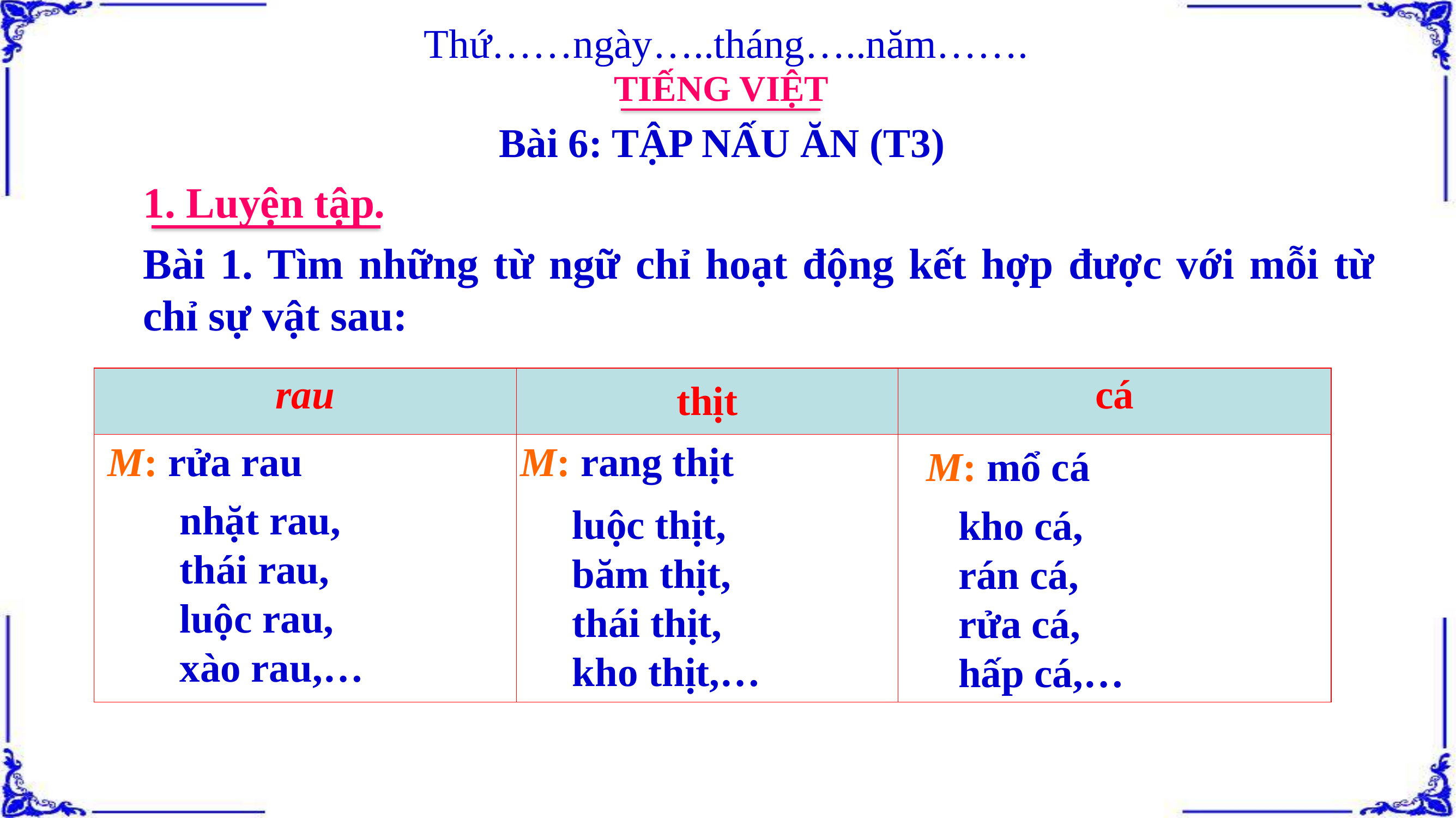

Thứ……ngày…..tháng…..năm…….
TIẾNG VIỆT
Bài 6: TẬP NẤU ĂN (T3)
1. Luyện tập.
Bài 1. Tìm những từ ngữ chỉ hoạt động kết hợp được với mỗi từ chỉ sự vật sau:
| rau | thịt | cá |
| --- | --- | --- |
|  |  |  |
M: rang thịt
M: rửa rau
M: mổ cá
nhặt rau,
thái rau,
luộc rau,
xào rau,…
luộc thịt,
băm thịt,
thái thịt,
kho thịt,…
kho cá,
rán cá,
rửa cá,
hấp cá,…